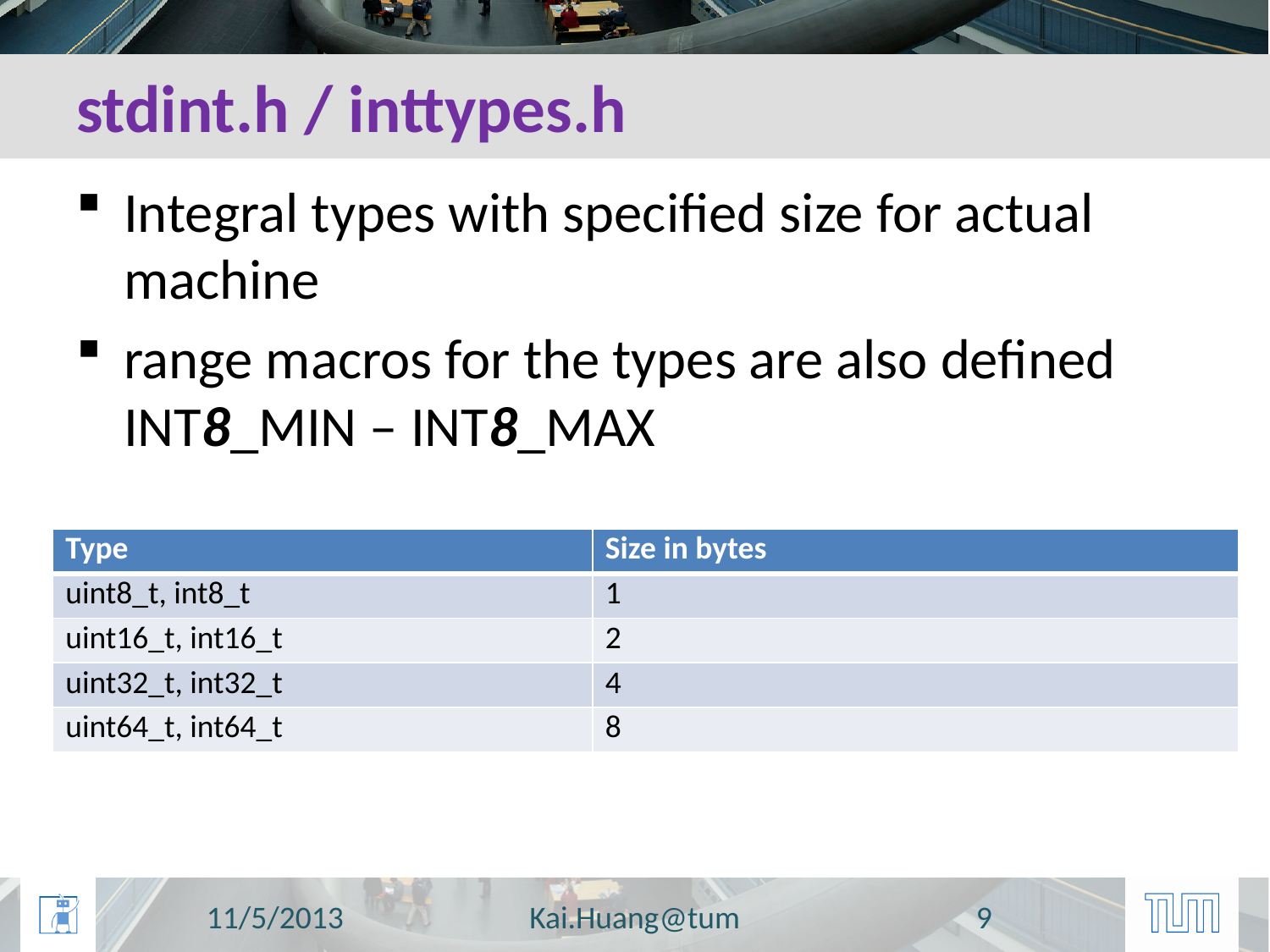

# stdint.h / inttypes.h
Integral types with specified size for actual machine
range macros for the types are also defined
INT8_MIN – INT8_MAX
| Type | Size in bytes |
| --- | --- |
| uint8\_t, int8\_t | 1 |
| uint16\_t, int16\_t | 2 |
| uint32\_t, int32\_t | 4 |
| uint64\_t, int64\_t | 8 |
11/5/2013
Kai.Huang@tum
9